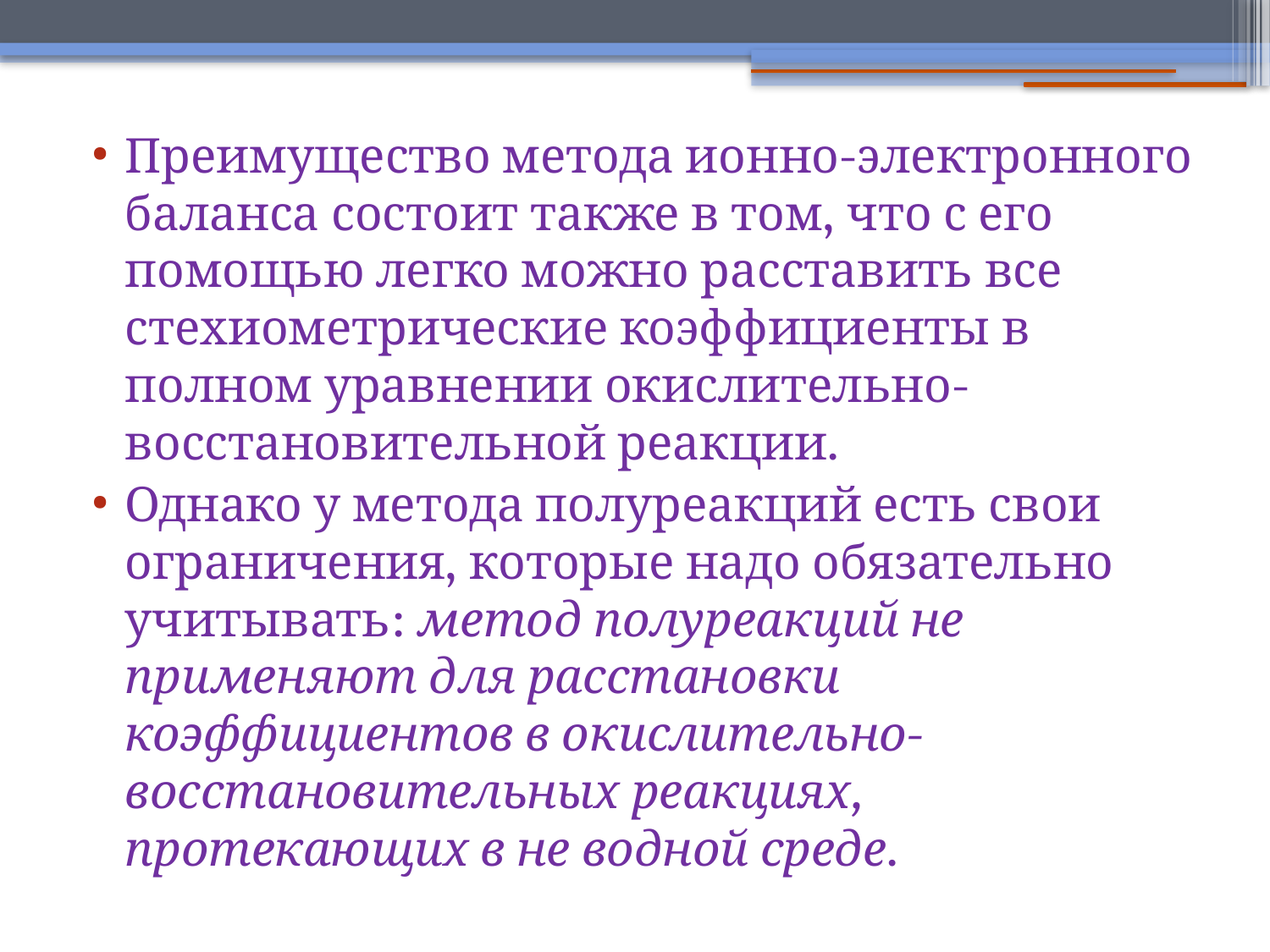

Преимущество метода ионно-электронного баланса состоит также в том, что с его помощью легко можно расставить все стехиометрические коэффициенты в полном уравнении окислительно-восстановительной реакции.
Однако у метода полуреакций есть свои ограничения, которые надо обязательно учитывать: метод полуреакций не применяют для расстановки коэффициентов в окислительно-восстановительных реакциях, протекающих в не водной среде.